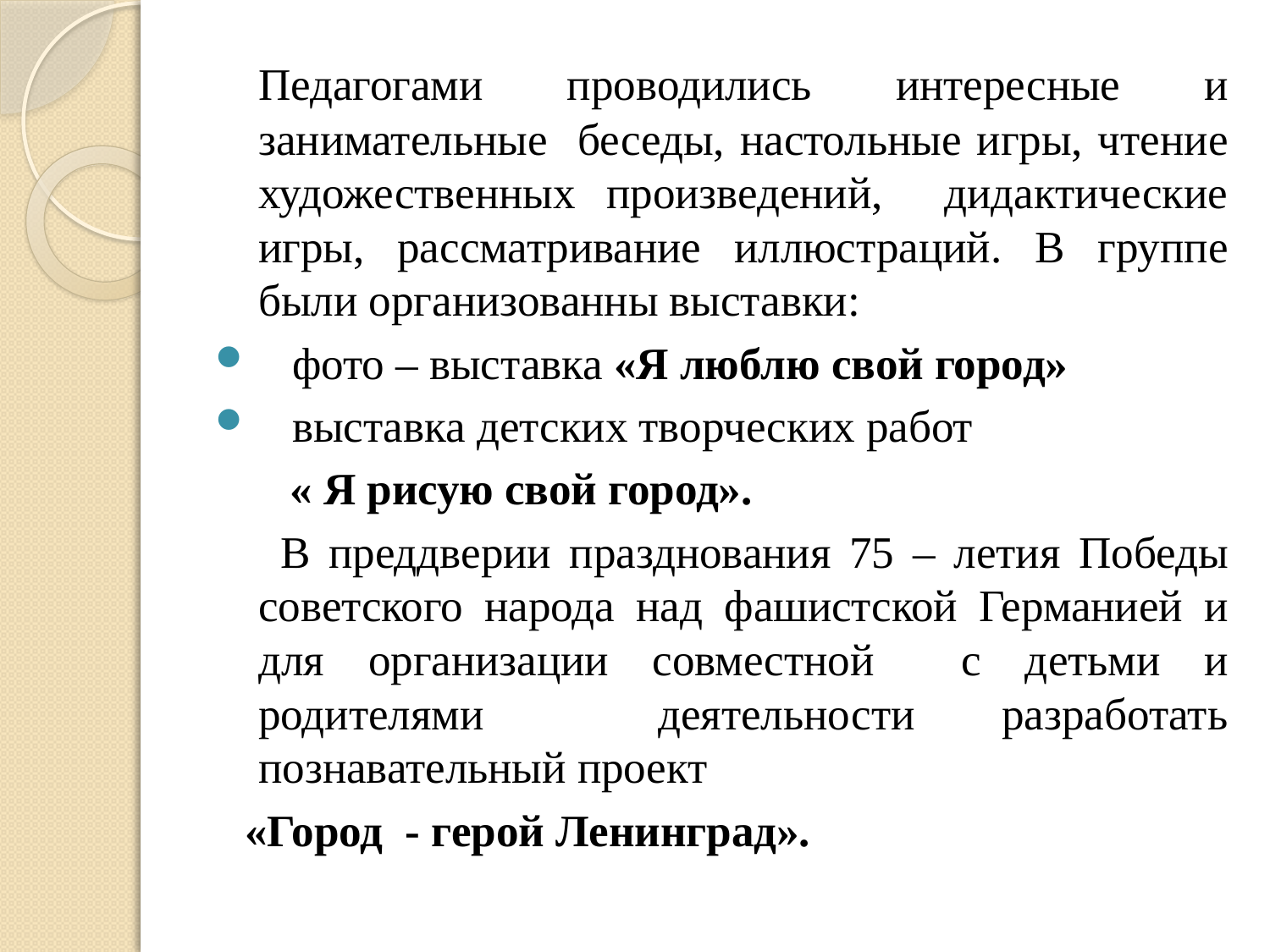

#
	Педагогами проводились интересные и занимательные  беседы, настольные игры, чтение художественных произведений,  дидактические игры, рассматривание иллюстраций. В группе были организованны выставки:
   фото – выставка «Я люблю свой город»
   выставка детских творческих работ
      « Я рисую свой город».
   	В преддверии празднования 75 – летия Победы советского народа над фашистской Германией и для организации совместной  с детьми и родителями  деятельности разработать познавательный проект
  «Город  - герой Ленинград».